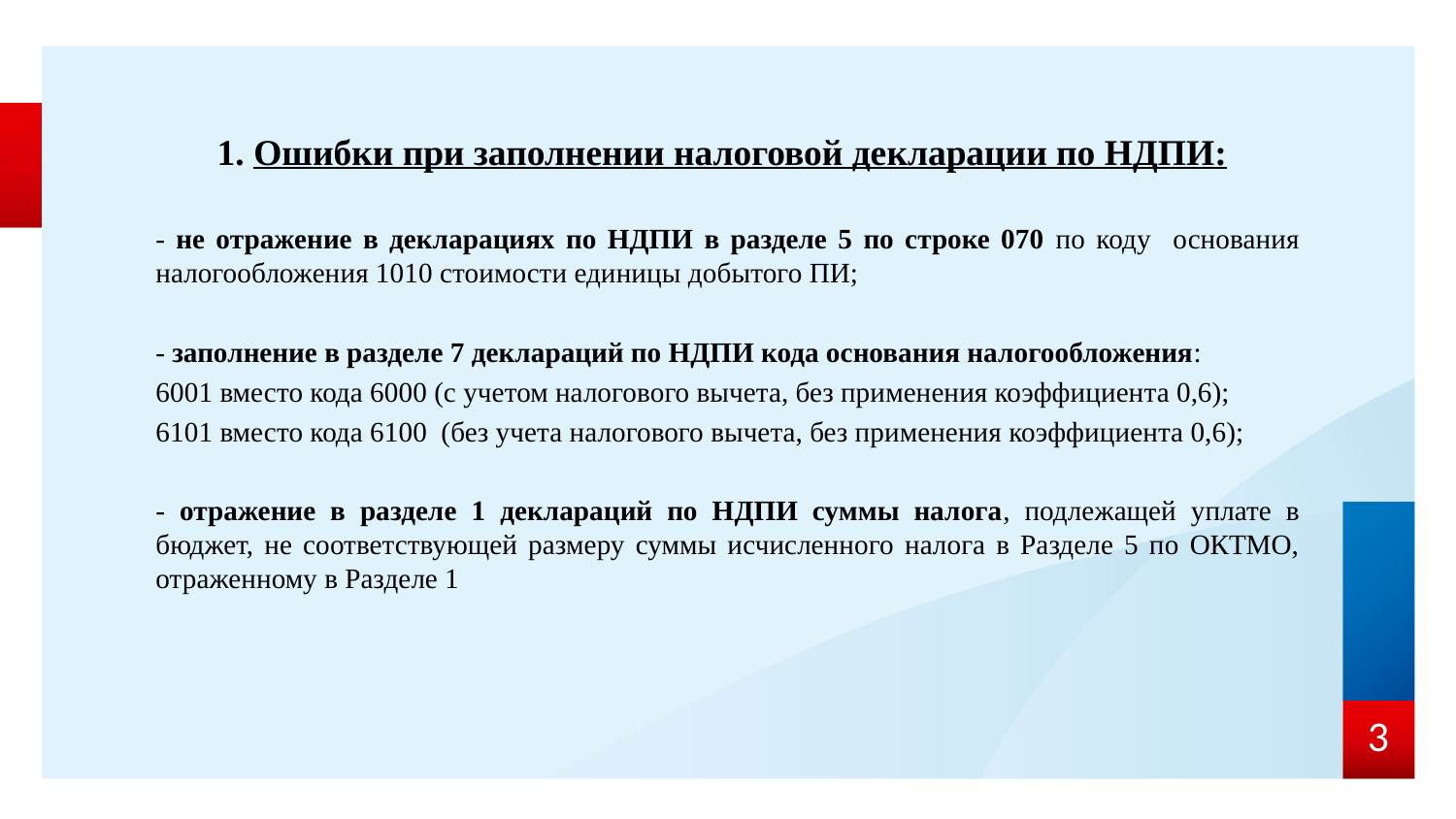

# 1. Ошибки при заполнении налоговой декларации по НДПИ:
- не отражение в декларациях по НДПИ в разделе 5 по строке 070 по коду  основания налогообложения 1010 стоимости единицы добытого ПИ;

- заполнение в разделе 7 деклараций по НДПИ кода основания налогообложения:
6001 вместо кода 6000 (с учетом налогового вычета, без применения коэффициента 0,6);
6101 вместо кода 6100  (без учета налогового вычета, без применения коэффициента 0,6);

- отражение в разделе 1 деклараций по НДПИ суммы налога, подлежащей уплате в бюджет, не соответствующей размеру суммы исчисленного налога в Разделе 5 по ОКТМО, отраженному в Разделе 1
3